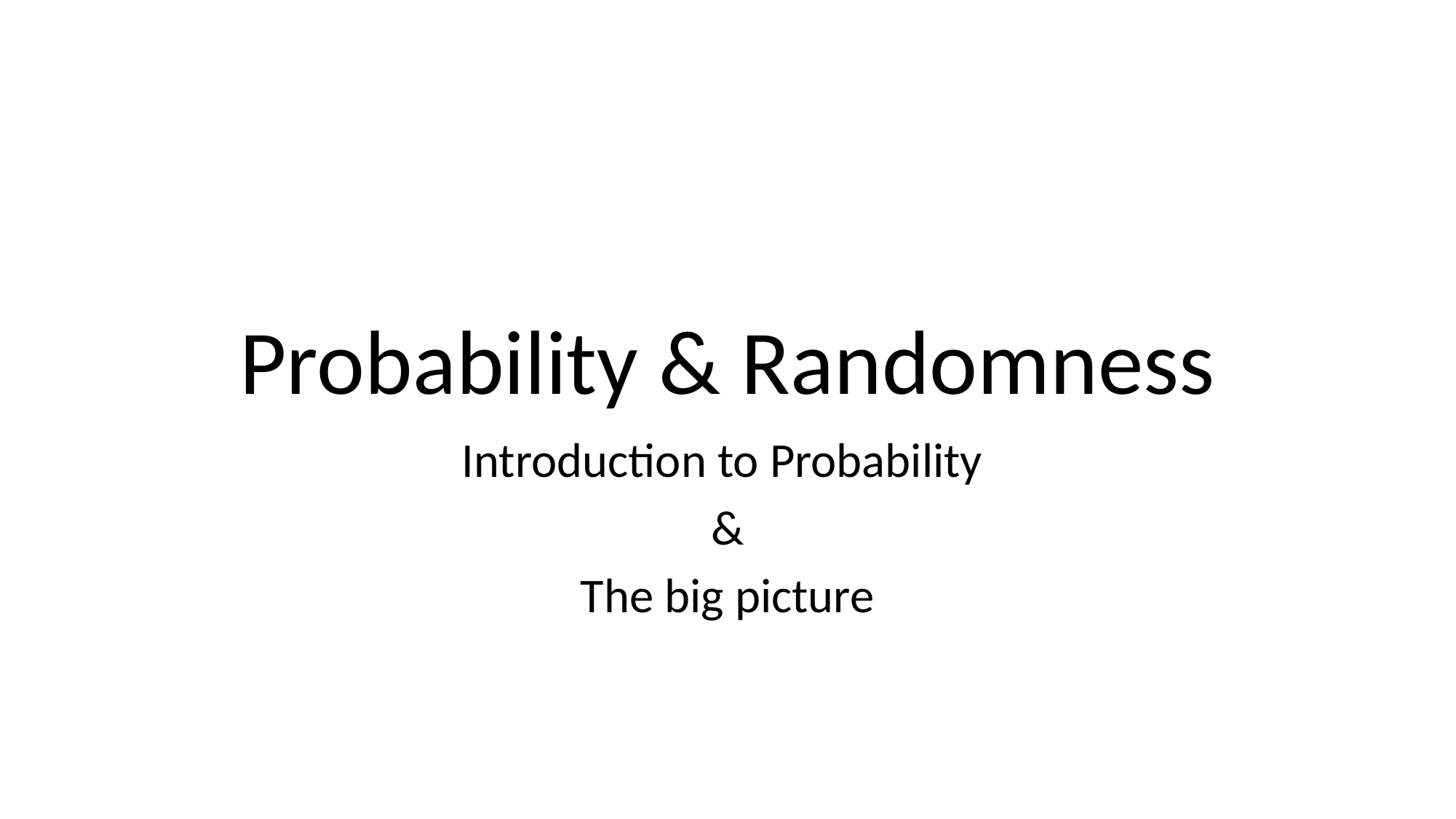

# Probability & Randomness
Introduction to Probability
&
The big picture